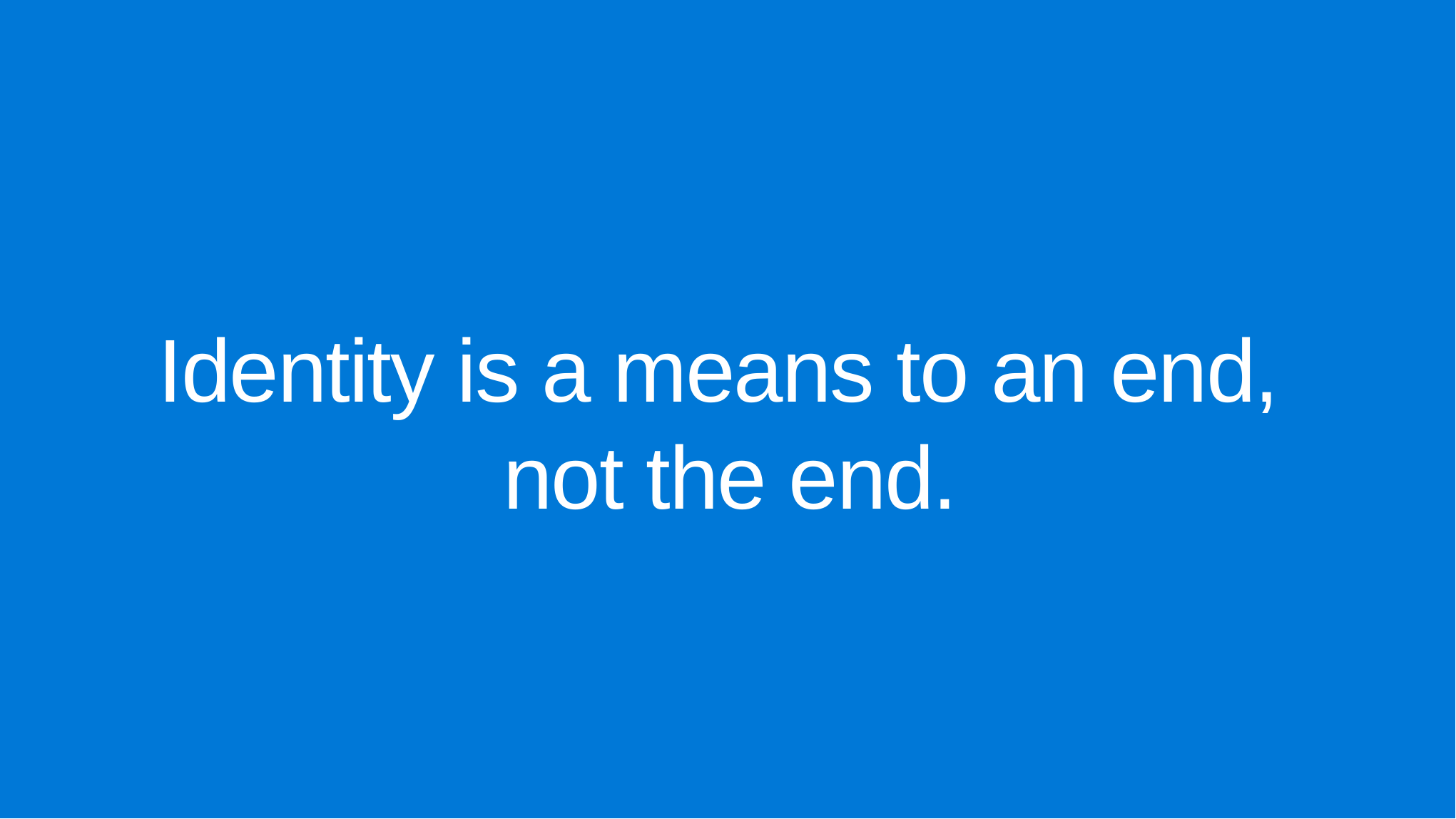

Identity is a means to an end,
 not the end.